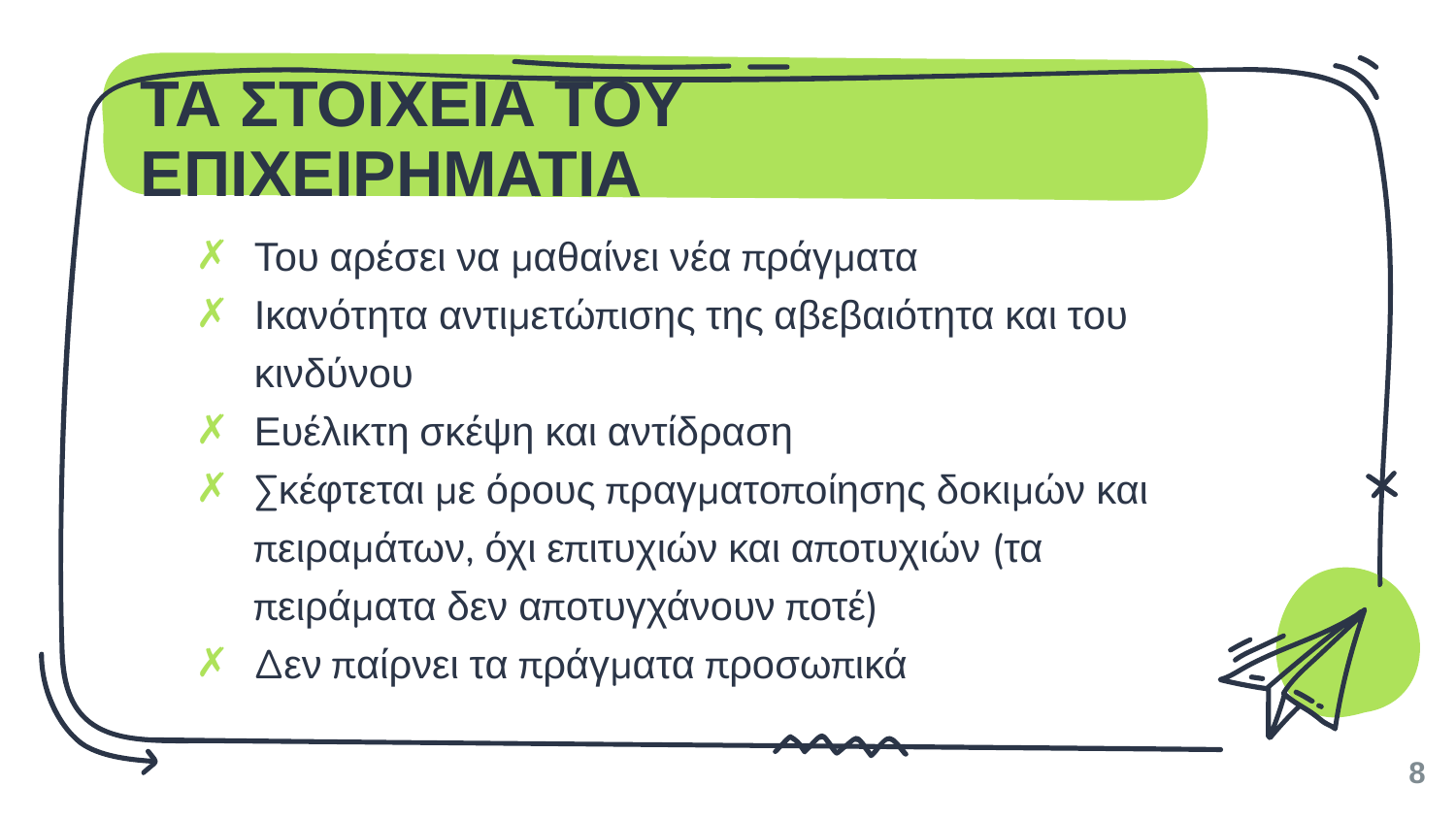

# ΤΑ ΣΤΟΙΧΕΙΑ ΤΟΥ ΕΠΙΧΕΙΡΗΜΑΤΙΑ
Του αρέσει να μαθαίνει νέα πράγματα
Ικανότητα αντιμετώπισης της αβεβαιότητα και του κινδύνου
Ευέλικτη σκέψη και αντίδραση
Σκέφτεται με όρους πραγματοποίησης δοκιμών και πειραμάτων, όχι επιτυχιών και αποτυχιών (τα πειράματα δεν αποτυγχάνουν ποτέ)
Δεν παίρνει τα πράγματα προσωπικά

8